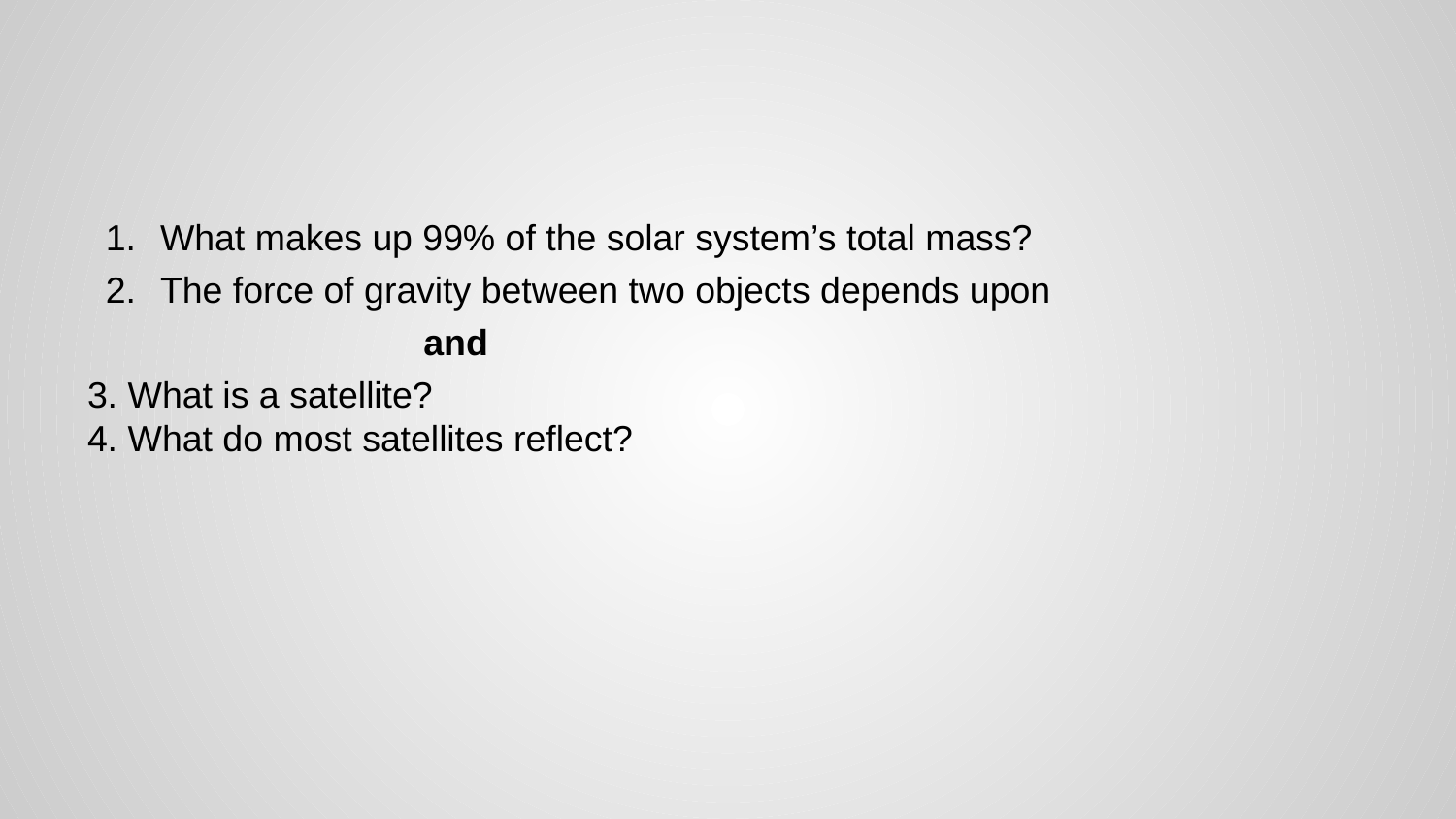

#
What makes up 99% of the solar system’s total mass?
The force of gravity between two objects depends upon
                                 and
3. What is a satellite?
4. What do most satellites reflect?